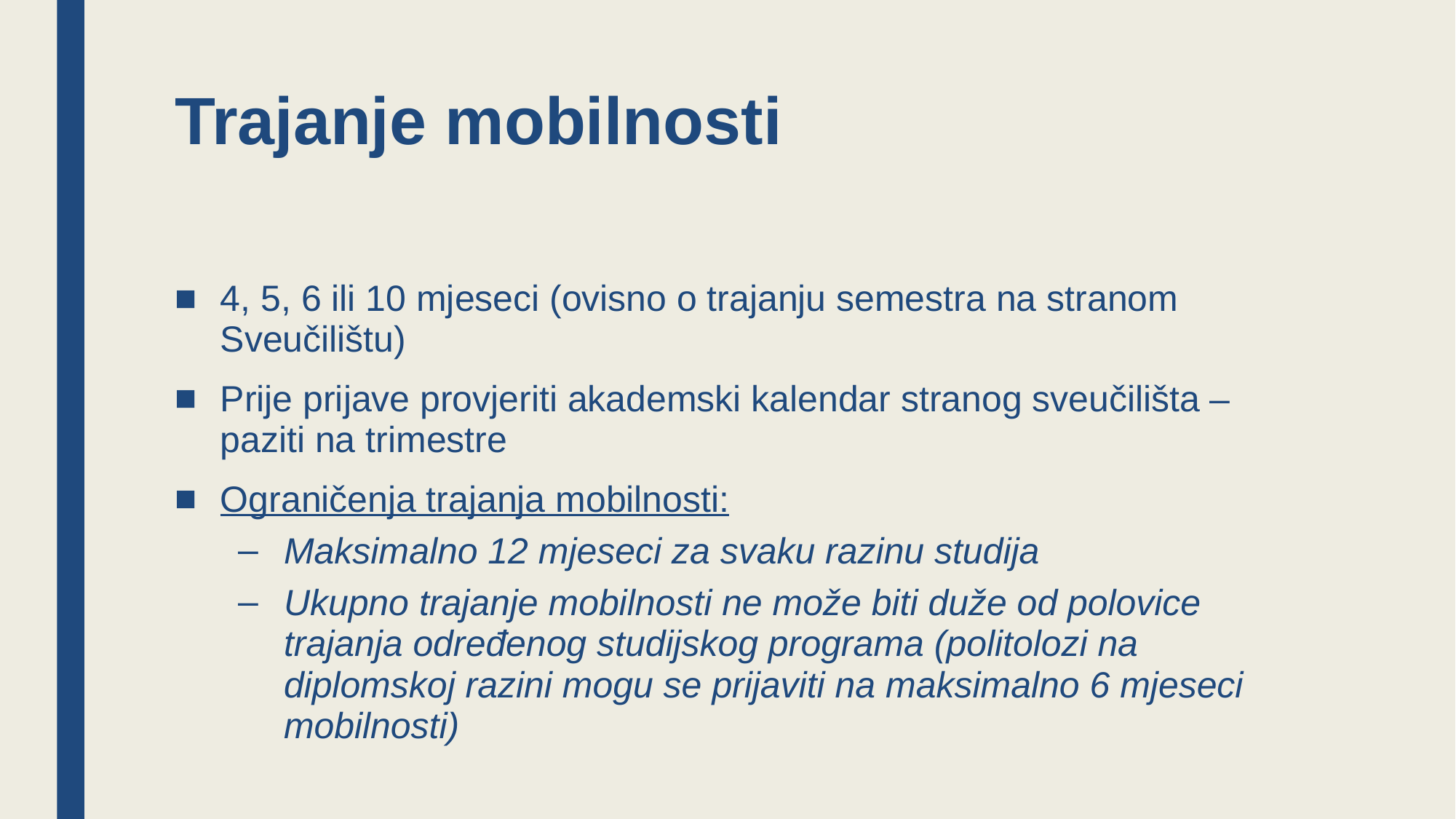

# Trajanje mobilnosti
4, 5, 6 ili 10 mjeseci (ovisno o trajanju semestra na stranom Sveučilištu)
Prije prijave provjeriti akademski kalendar stranog sveučilišta – paziti na trimestre
Ograničenja trajanja mobilnosti:
Maksimalno 12 mjeseci za svaku razinu studija
Ukupno trajanje mobilnosti ne može biti duže od polovice trajanja određenog studijskog programa (politolozi na diplomskoj razini mogu se prijaviti na maksimalno 6 mjeseci mobilnosti)